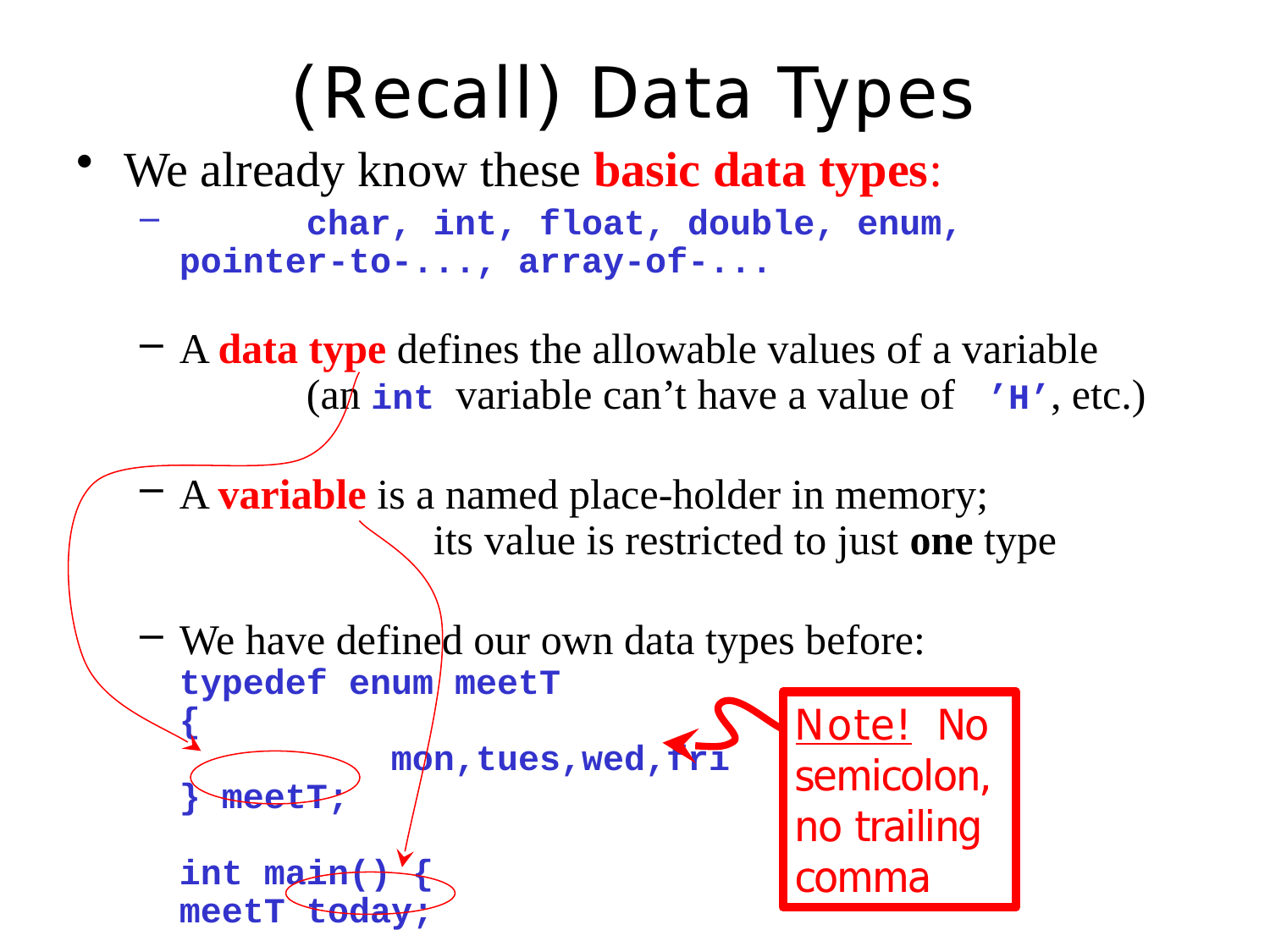

# (Recall) Data Types
We already know these basic data types:
	char, int, float, double, enum,
pointer-to-..., array-of-...
A data type defines the allowable values of a variable  	(an int variable can’t have a value of  ’H’, etc.)
A variable is a named place-holder in memory;
		its value is restricted to just one type

We have defined our own data types before:
typedef enum meetT
{
	    mon,tues,wed,fri
} meetT;
int main() {
meetT today;

Note!  No semicolon, no trailing comma